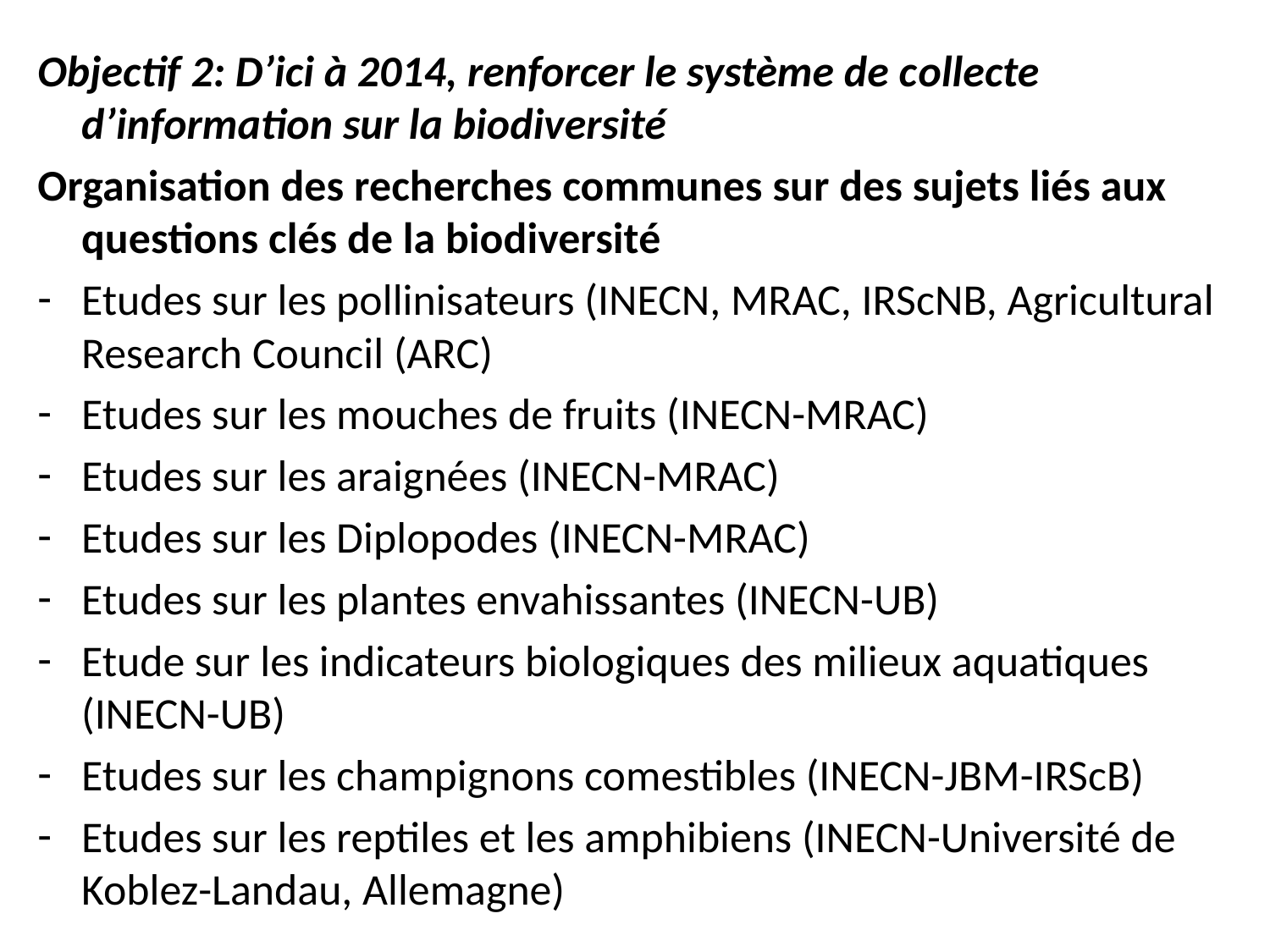

Objectif 2: D’ici à 2014, renforcer le système de collecte d’information sur la biodiversité
Organisation des recherches communes sur des sujets liés aux questions clés de la biodiversité
Etudes sur les pollinisateurs (INECN, MRAC, IRScNB, Agricultural Research Council (ARC)
Etudes sur les mouches de fruits (INECN-MRAC)
Etudes sur les araignées (INECN-MRAC)
Etudes sur les Diplopodes (INECN-MRAC)
Etudes sur les plantes envahissantes (INECN-UB)
Etude sur les indicateurs biologiques des milieux aquatiques (INECN-UB)
Etudes sur les champignons comestibles (INECN-JBM-IRScB)
Etudes sur les reptiles et les amphibiens (INECN-Université de Koblez-Landau, Allemagne)